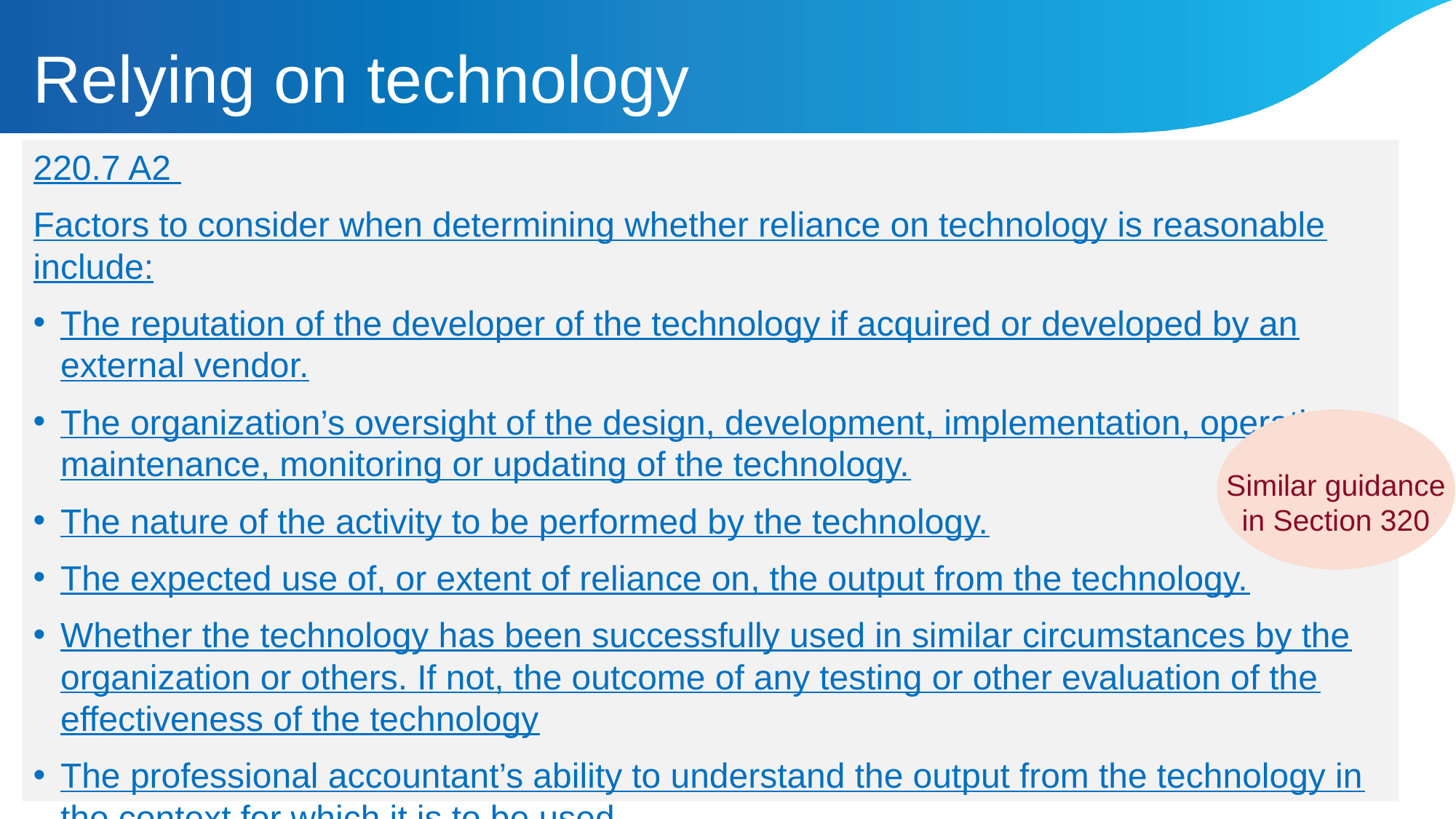

# Relying on technology
220.7 A2
Factors to consider when determining whether reliance on technology is reasonable include:
The reputation of the developer of the technology if acquired or developed by an external vendor.
The organization’s oversight of the design, development, implementation, operation, maintenance, monitoring or updating of the technology.
The nature of the activity to be performed by the technology.
The expected use of, or extent of reliance on, the output from the technology.
Whether the technology has been successfully used in similar circumstances by the organization or others. If not, the outcome of any testing or other evaluation of the effectiveness of the technology
The professional accountant’s ability to understand the output from the technology in the context for which it is to be used.

Similar guidance in Section 320